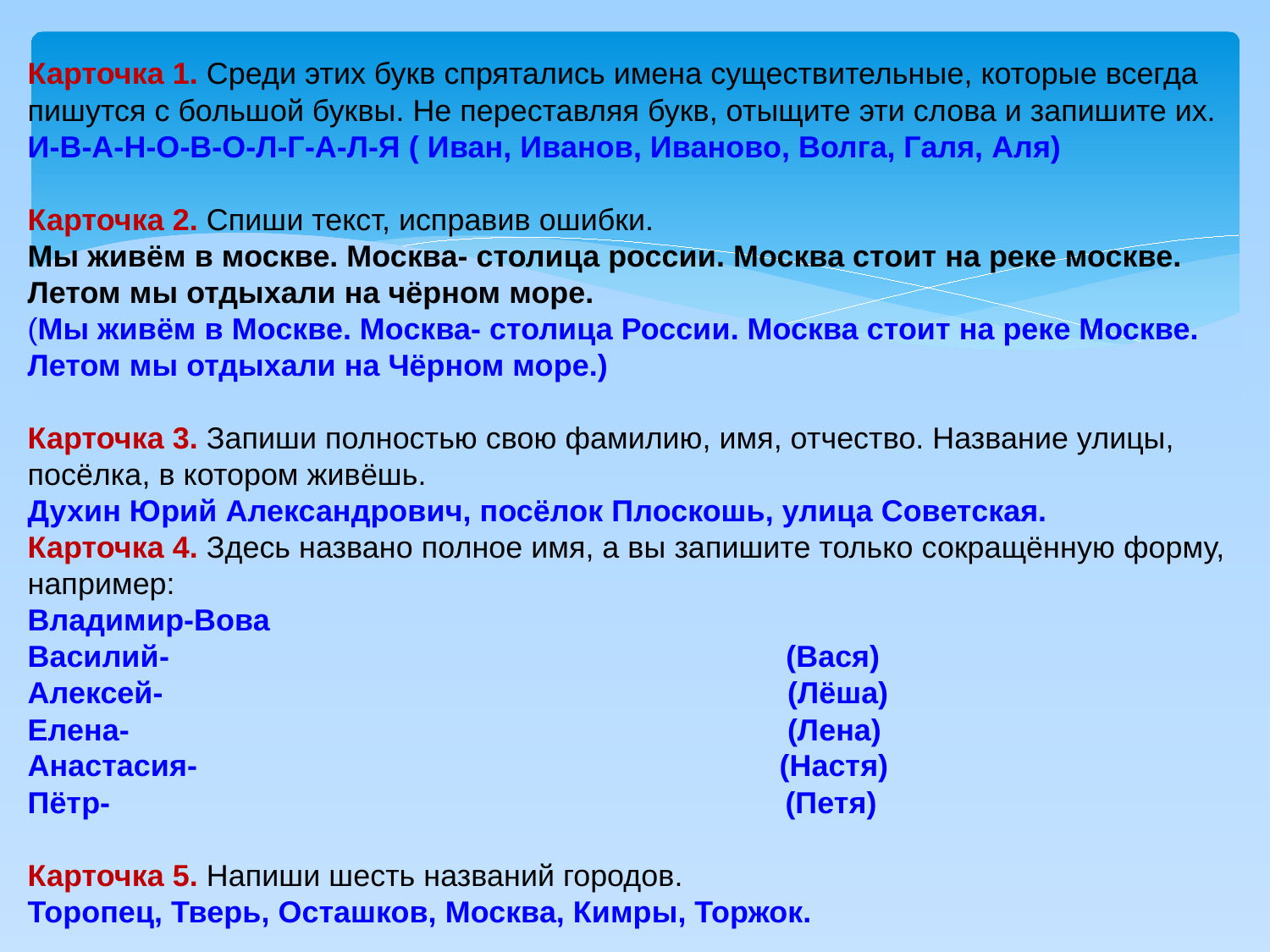

# Карточка 1. Среди этих букв спрятались имена существительные, которые всегда пишутся с большой буквы. Не переставляя букв, отыщите эти слова и запишите их. И-В-А-Н-О-В-О-Л-Г-А-Л-Я ( Иван, Иванов, Иваново, Волга, Галя, Аля) Карточка 2. Спиши текст, исправив ошибки. Мы живём в москве. Москва- столица россии. Москва стоит на реке москве. Летом мы отдыхали на чёрном море. (Мы живём в Москве. Москва- столица России. Москва стоит на реке Москве. Летом мы отдыхали на Чёрном море.) Карточка 3. Запиши полностью свою фамилию, имя, отчество. Название улицы, посёлка, в котором живёшь. Духин Юрий Александрович, посёлок Плоскошь, улица Советская. Карточка 4. Здесь названо полное имя, а вы запишите только сокращённую форму, например: Владимир-Вова Василий-                                                                         (Вася) Алексей-                                                                          (Лёша) Елена-                                                                              (Лена) Анастасия-                                                                     (Настя) Пётр-                                                                                (Петя) Карточка 5. Напиши шесть названий городов. Торопец, Тверь, Осташков, Москва, Кимры, Торжок.